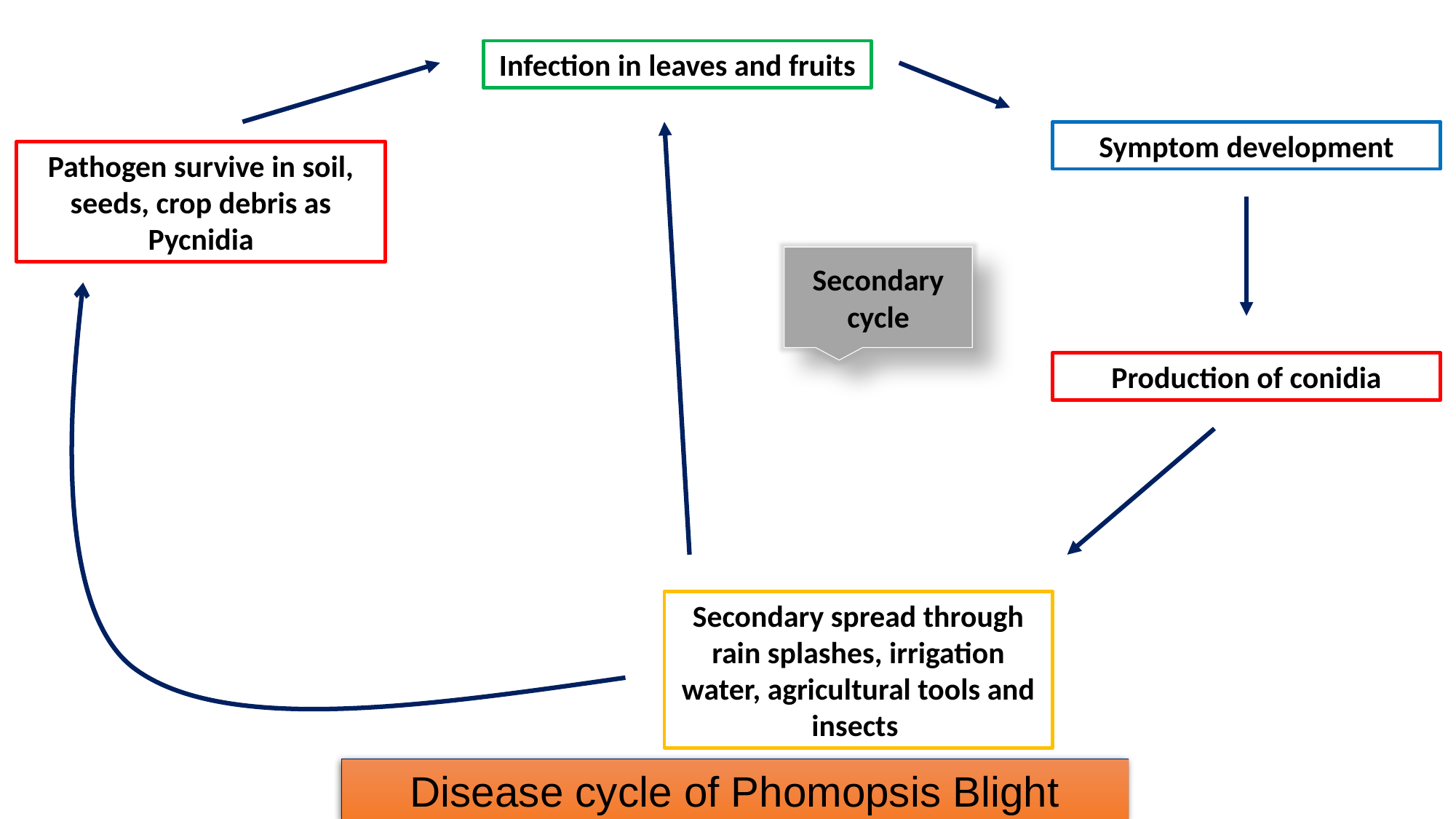

Infection in leaves and fruits
Symptom development
Pathogen survive in soil, seeds, crop debris as Pycnidia
Secondary cycle

Production of conidia
Secondary spread through rain splashes, irrigation water, agricultural tools and insects
Disease cycle of Phomopsis Blight